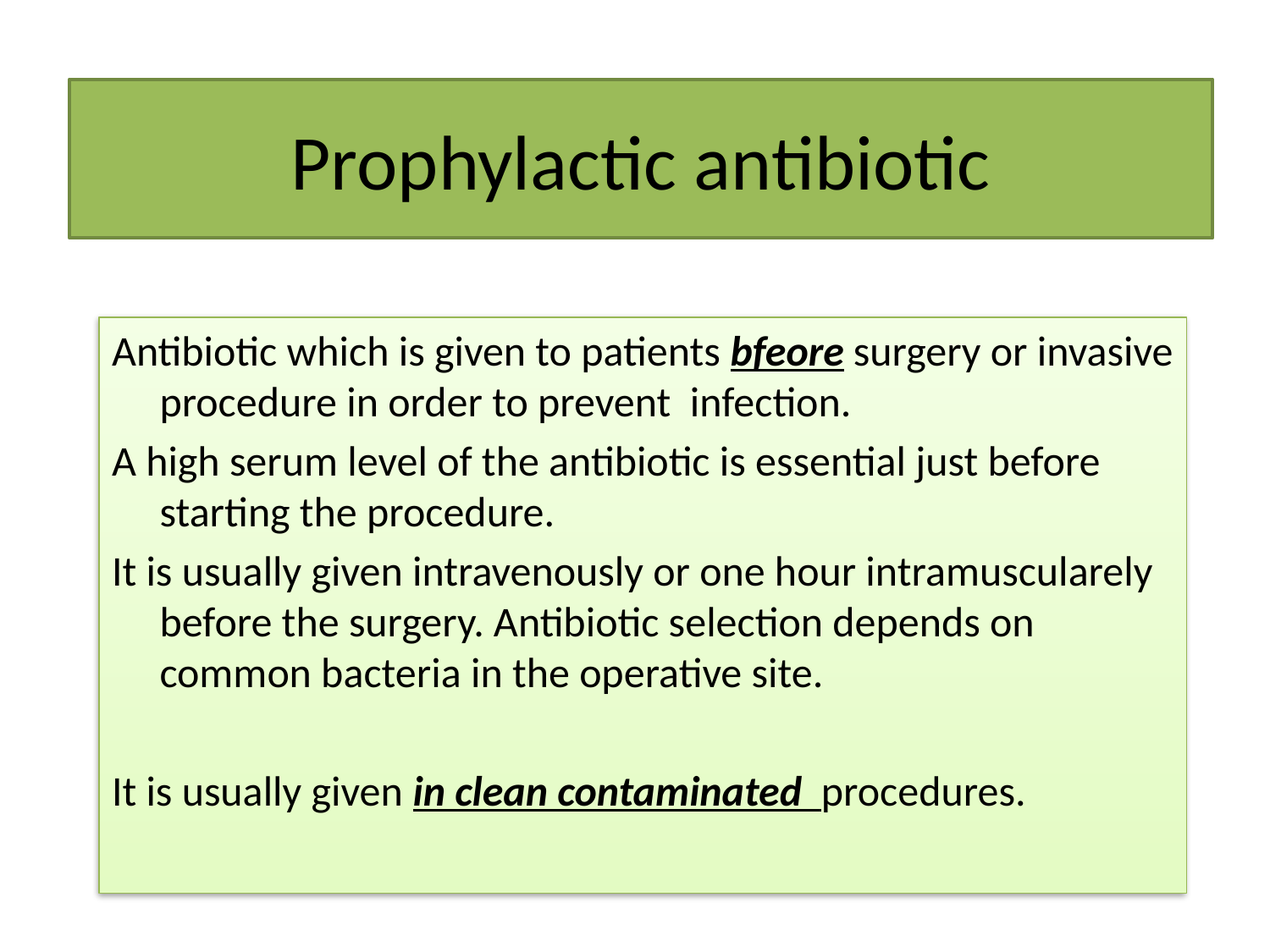

# Prophylactic antibiotic
Antibiotic which is given to patients bfeore surgery or invasive procedure in order to prevent  infection.
A high serum level of the antibiotic is essential just before starting the procedure.
It is usually given intravenously or one hour intramuscularely before the surgery. Antibiotic selection depends on common bacteria in the operative site.

It is usually given in clean contaminated  procedures.